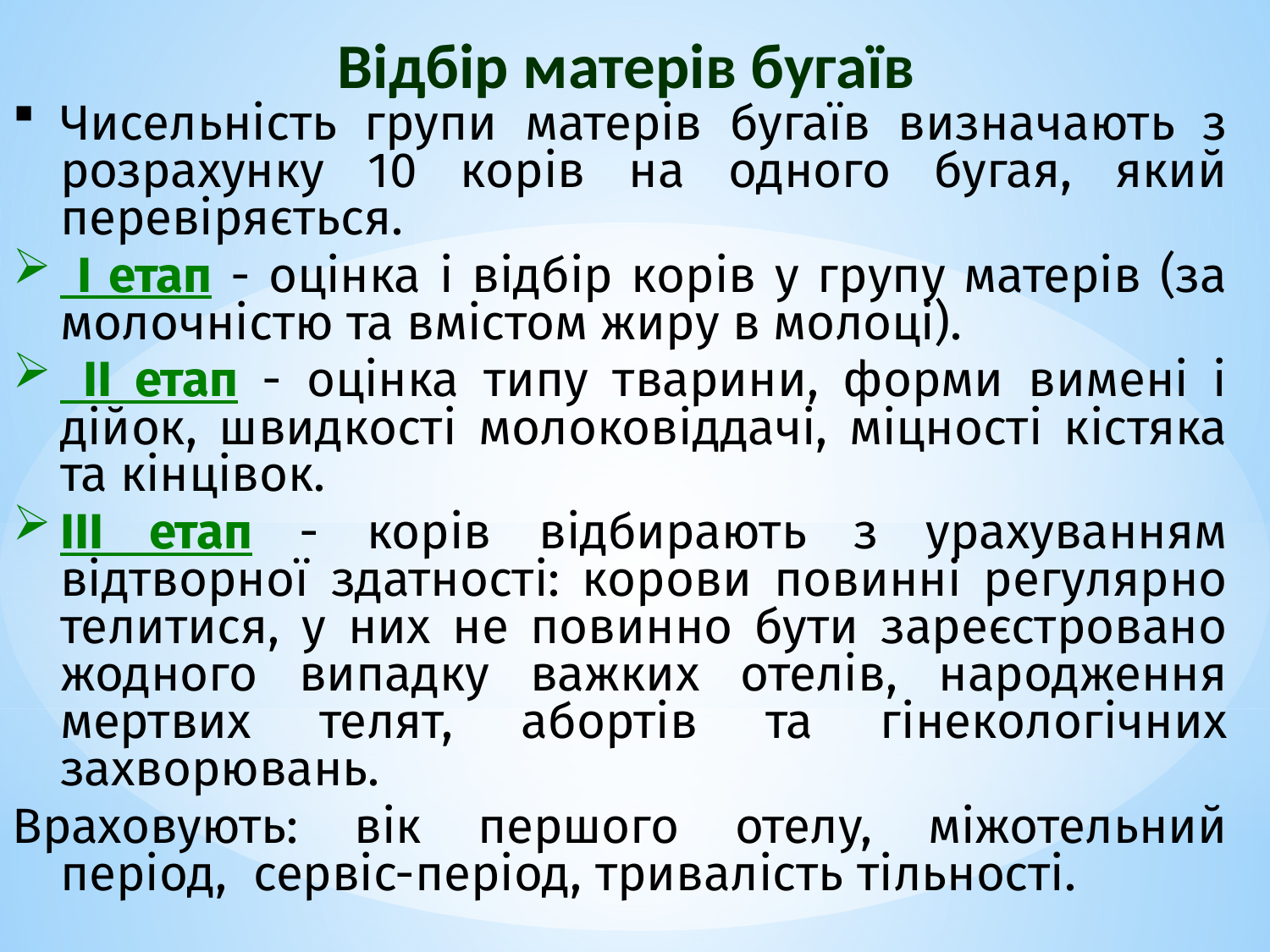

Відбір матерів бугаїв
Чисельність групи матерів бугаїв визначають з розрахунку 10 корів на одного бугая, який перевіряється.
 І етап - оцінка і відбір корів у групу матерів (за молочністю та вмістом жиру в молоці).
 ІІ етап - оцінка типу тварини, форми вимені і дійок, швидкості молоковіддачі, міцності кістяка та кінцівок.
ІІІ етап - корів відбирають з урахуванням відтворної здатності: корови повинні регулярно телитися, у них не повинно бути зареєстровано жодного випадку важких отелів, народження мертвих телят, абортів та гінекологічних захворювань.
Враховують: вік першого отелу, міжотельний період,  сервіс-період, тривалість тільності.